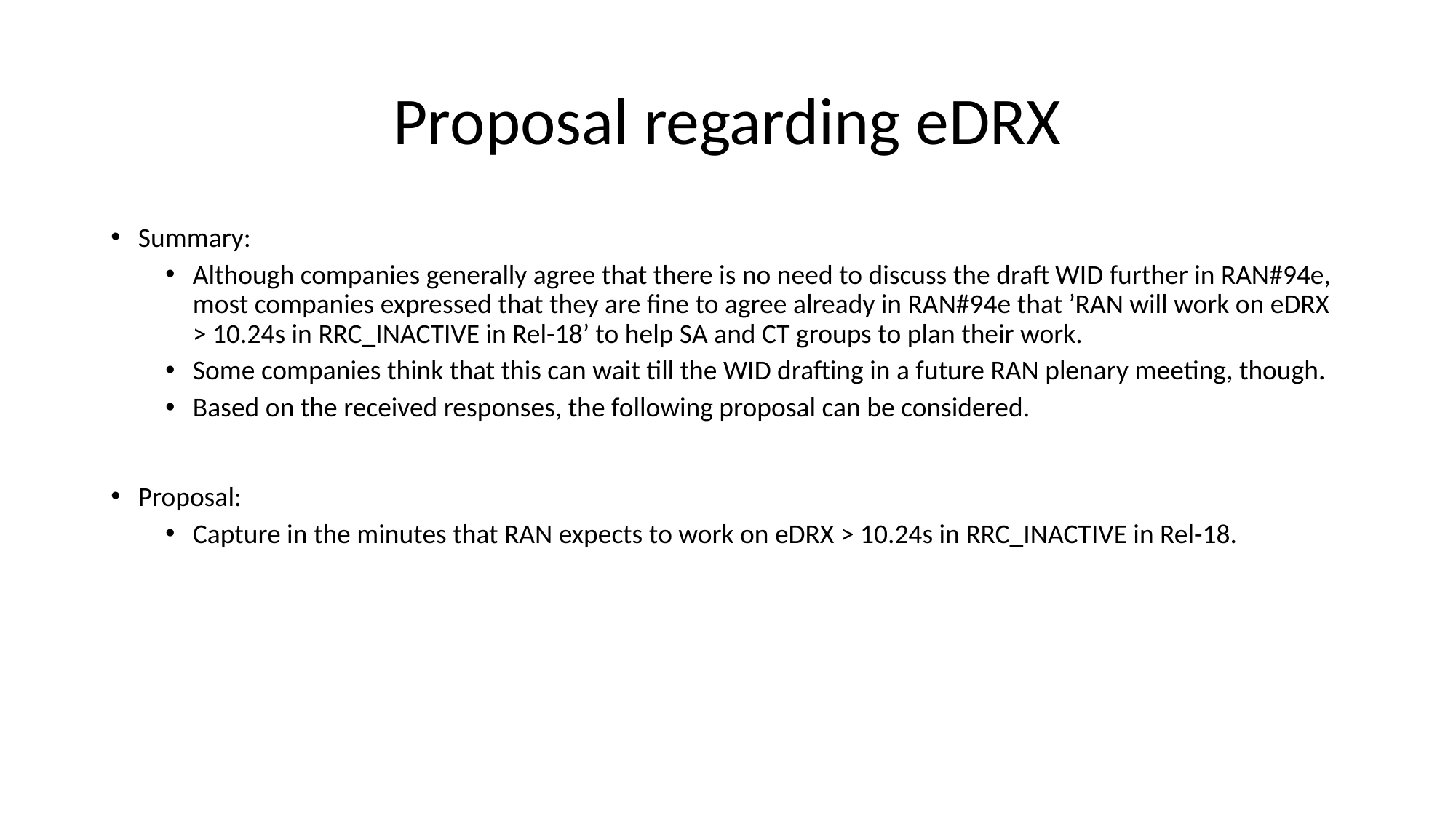

# Proposal regarding eDRX
Summary:
Although companies generally agree that there is no need to discuss the draft WID further in RAN#94e, most companies expressed that they are fine to agree already in RAN#94e that ’RAN will work on eDRX > 10.24s in RRC_INACTIVE in Rel-18’ to help SA and CT groups to plan their work.
Some companies think that this can wait till the WID drafting in a future RAN plenary meeting, though.
Based on the received responses, the following proposal can be considered.

Proposal:
Capture in the minutes that RAN expects to work on eDRX > 10.24s in RRC_INACTIVE in Rel-18.